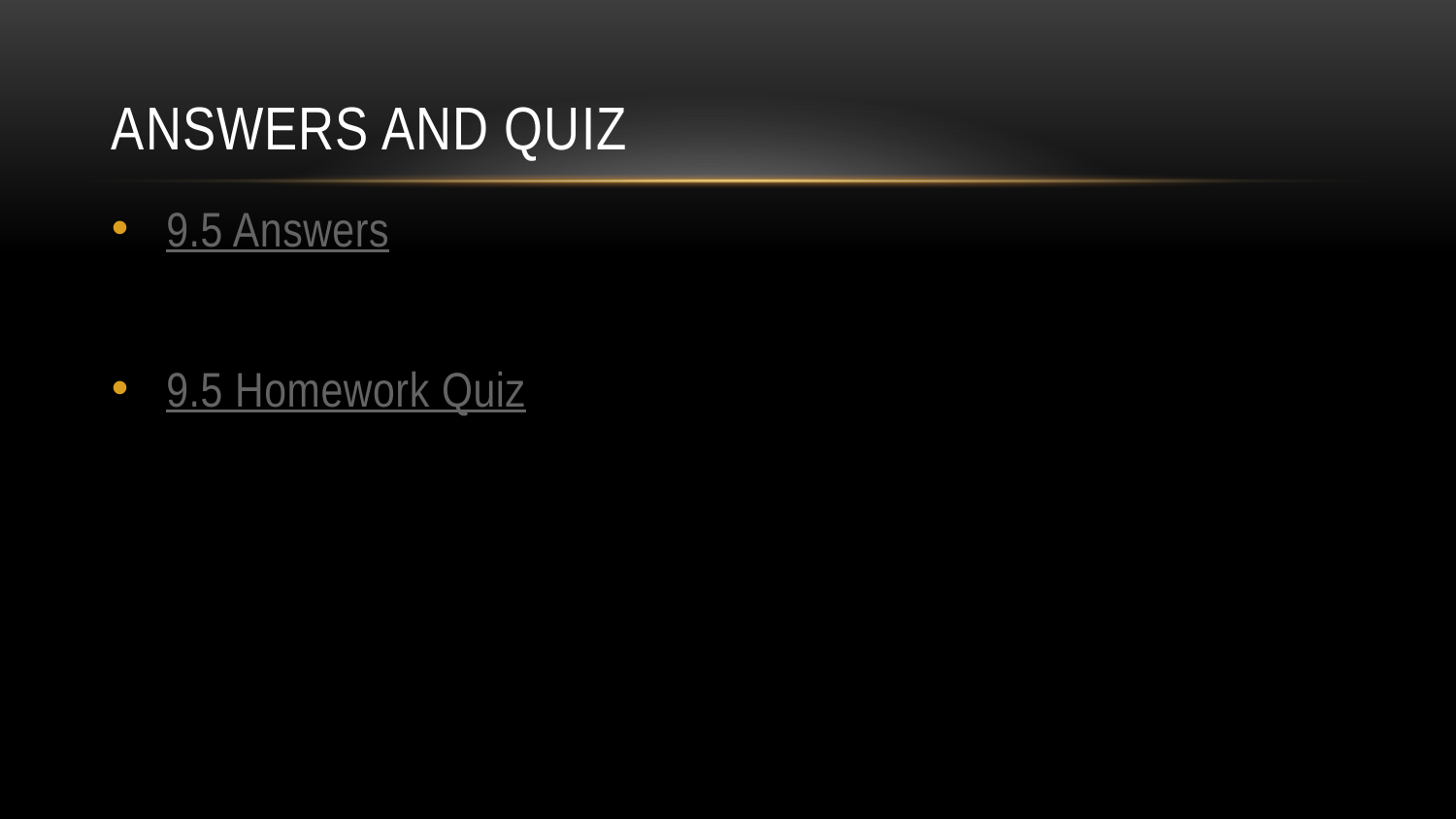

# Answers and Quiz
9.5 Answers

9.5 Homework Quiz